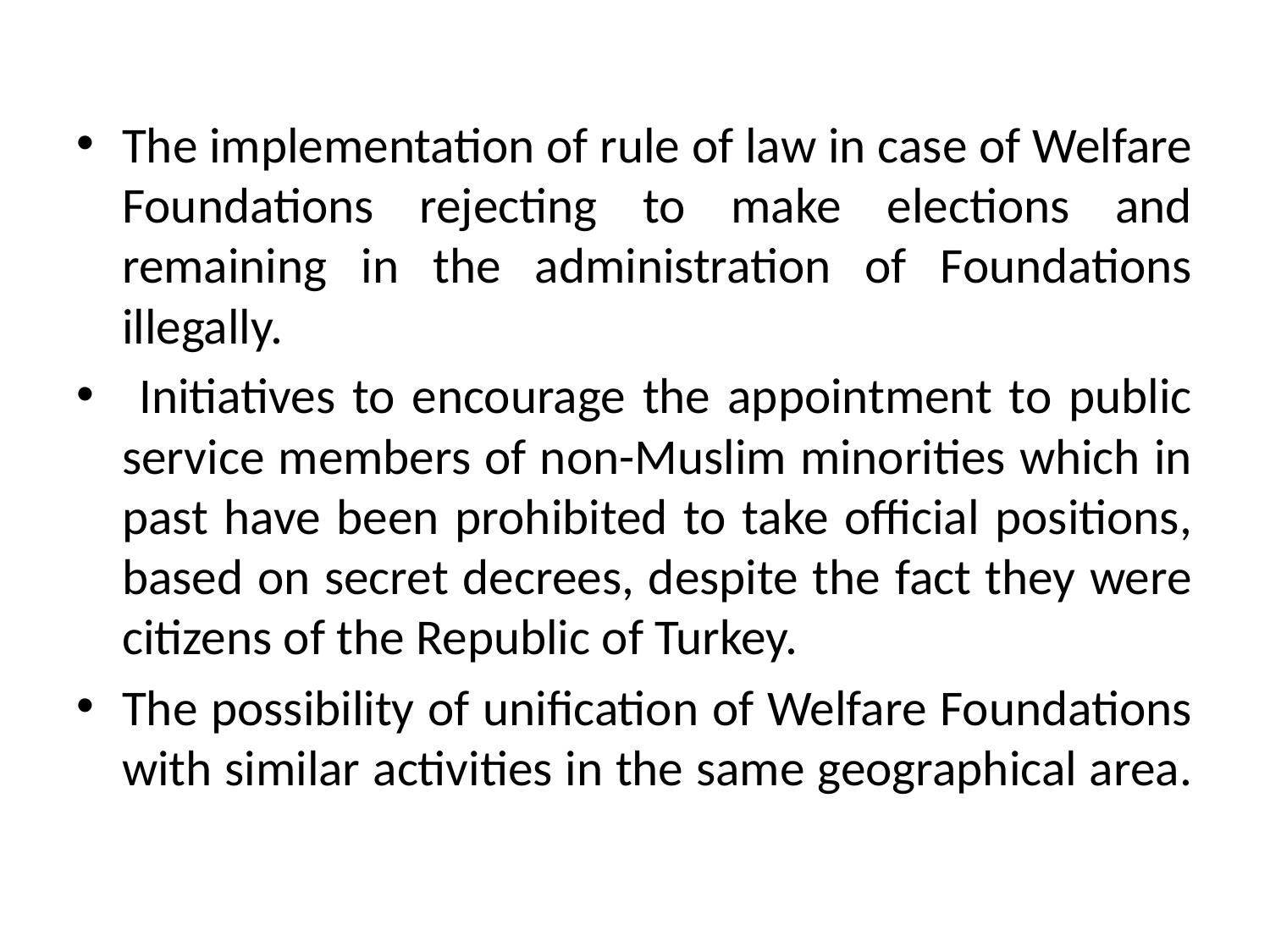

The implementation of rule of law in case of Welfare Foundations rejecting to make elections and remaining in the administration of Foundations illegally.
 Initiatives to encourage the appointment to public service members of non-Muslim minorities which in past have been prohibited to take official positions, based on secret decrees, despite the fact they were citizens of the Republic of Turkey.
The possibility of unification of Welfare Foundations with similar activities in the same geographical area.